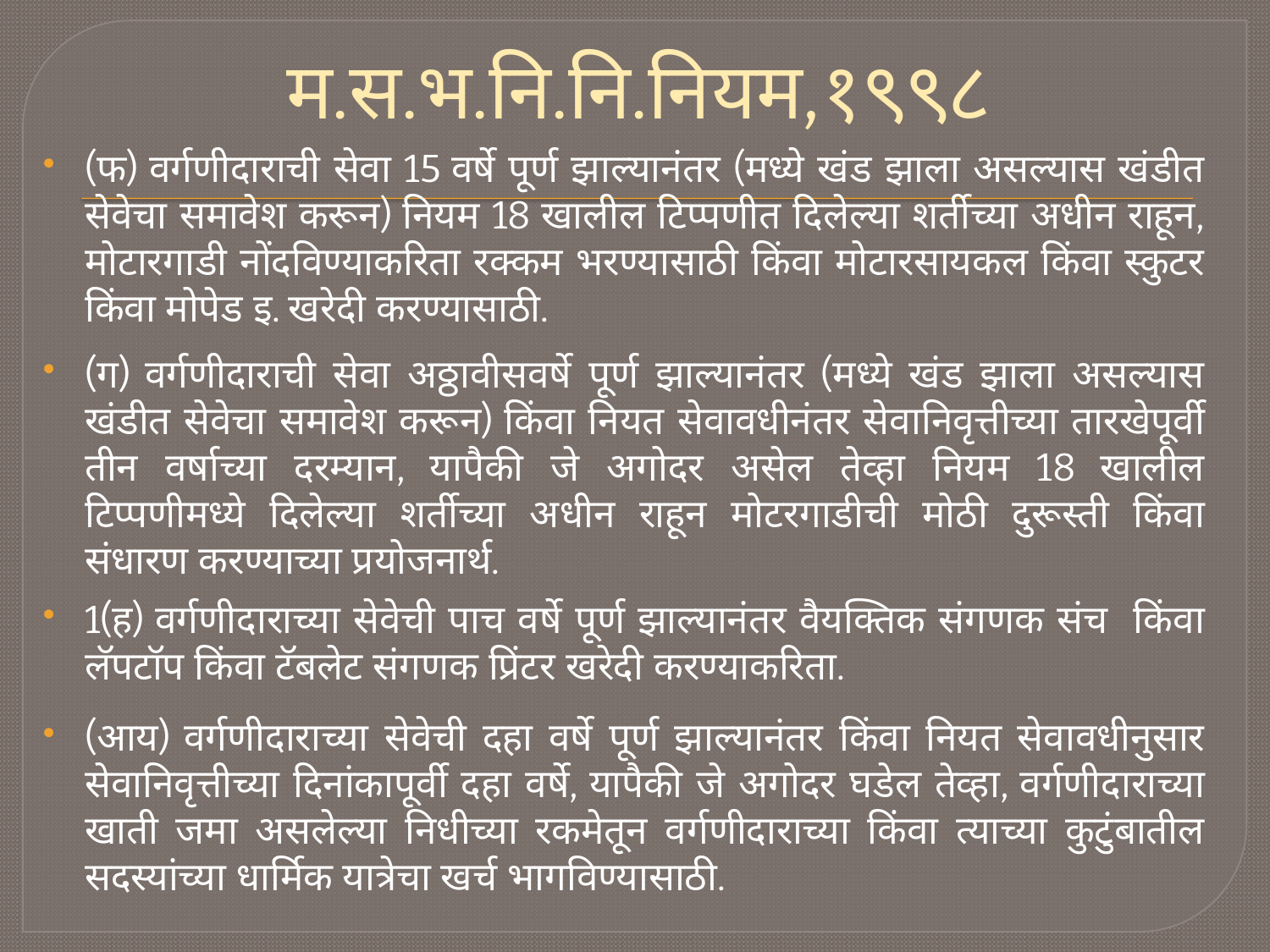

# म.स.भ.नि.नि.नियम,१९९८
(फ) वर्गणीदाराची सेवा 15 वर्षे पूर्ण झाल्यानंतर (मध्ये खंड झाला असल्यास खंडीत सेवेचा समावेश करून) नियम 18 खालील टिप्पणीत दिलेल्या शर्तीच्या अधीन राहून, मोटारगाडी नोंदविण्याकरिता रक्कम भरण्यासाठी किंवा मोटारसायकल किंवा स्कुटर किंवा मोपेड इ. खरेदी करण्यासाठी.

(ग) वर्गणीदाराची सेवा अठ्ठावीसवर्षे पूर्ण झाल्यानंतर (मध्ये खंड झाला असल्यास खंडीत सेवेचा समावेश करून) किंवा नियत सेवावधीनंतर सेवानिवृत्तीच्या तारखेपूर्वी तीन वर्षाच्या दरम्यान, यापैकी जे अगोदर असेल तेव्हा नियम 18 खालील टिप्पणीमध्ये दिलेल्या शर्तीच्या अधीन राहून मोटरगाडीची मोठी दुरूस्ती किंवा संधारण करण्याच्या प्रयोजनार्थ.

1(ह) वर्गणीदाराच्या सेवेची पाच वर्षे पूर्ण झाल्यानंतर वैयक्तिक संगणक संच  किंवा लॅपटॉप किंवा टॅबलेट संगणक प्रिंटर खरेदी करण्याकरिता.

(आय) वर्गणीदाराच्या सेवेची दहा वर्षे पूर्ण झाल्यानंतर किंवा नियत सेवावधीनुसार सेवानिवृत्तीच्या दिनांकापूर्वी दहा वर्षे, यापैकी जे अगोदर घडेल तेव्हा, वर्गणीदाराच्या खाती जमा असलेल्या निधीच्या रकमेतून वर्गणीदाराच्या किंवा त्याच्या कुटुंबातील सदस्यांच्या धार्मिक यात्रेचा खर्च भागविण्यासाठी.